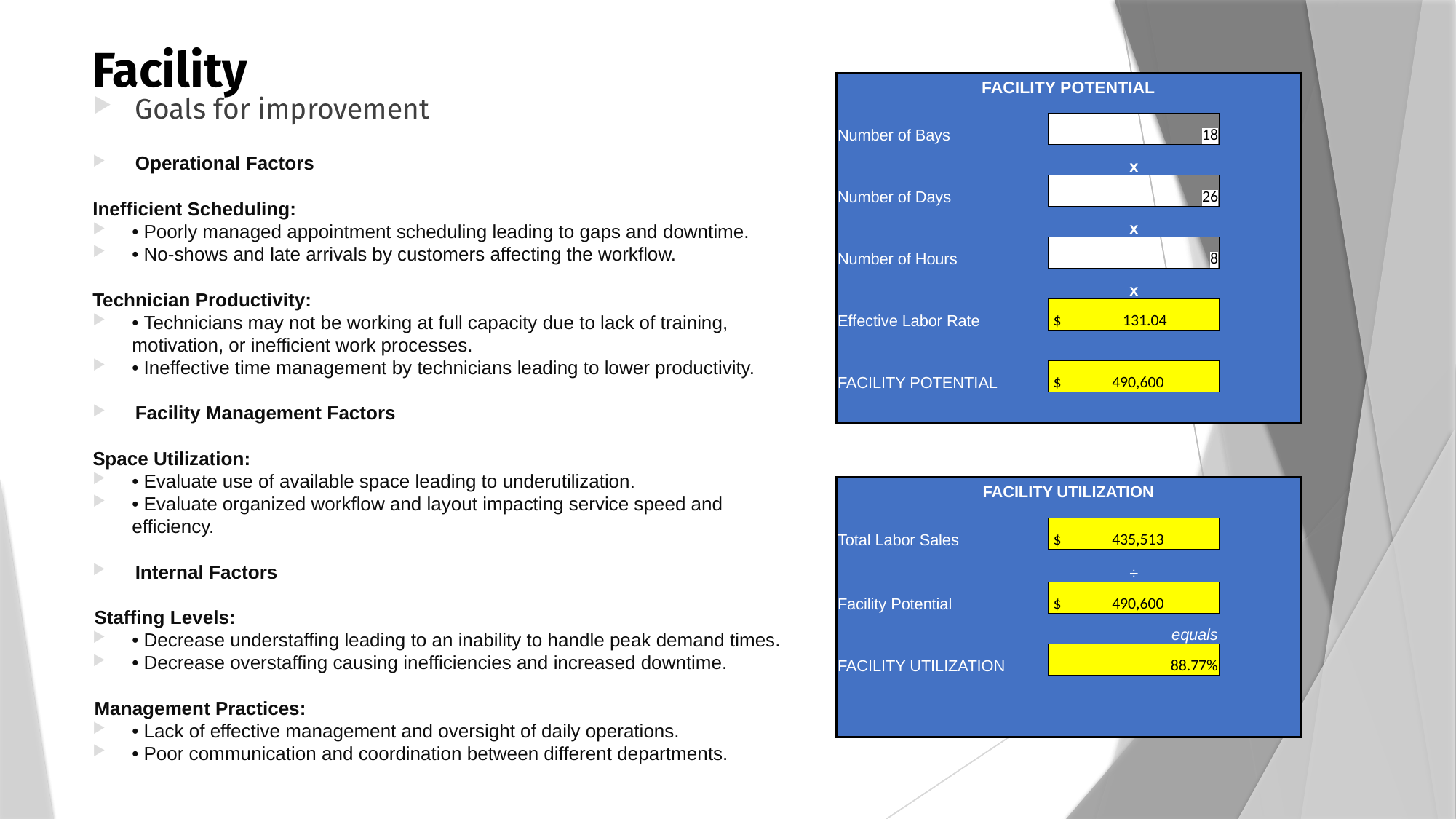

# Facility

Goals for improvement

Operational Factors

Inefficient Scheduling:
• Poorly managed appointment scheduling leading to gaps and downtime.
• No-shows and late arrivals by customers affecting the workflow.

Technician Productivity:
• Technicians may not be working at full capacity due to lack of training,     	motivation, or inefficient work processes.
• Ineffective time management by technicians leading to lower productivity.

Facility Management Factors

Space Utilization:
• Evaluate use of available space leading to underutilization.
• Evaluate organized workflow and layout impacting service speed and efficiency.

Internal Factors

Staffing Levels:
• Decrease understaffing leading to an inability to handle peak demand times.
• Decrease overstaffing causing inefficiencies and increased downtime.

Management Practices:
• Lack of effective management and oversight of daily operations.
• Poor communication and coordination between different departments.

| FACILITY POTENTIAL |  |  |  |
| --- | --- | --- | --- |
| Number of Bays | 18 |  |  |
|  | x |  |  |
| Number of Days | 26 |  |  |
|  | x |  |  |
| Number of Hours | 8 |  |  |
|  | x |  |  |
| Effective Labor Rate | $ 131.04 |  |  |
|  |  |  |  |
| FACILITY POTENTIAL | $ 490,600 |  |  |
|  |  |  |  |
|  |  |  |  |
| FACILITY UTILIZATION |  |  |  |
| Total Labor Sales | $ 435,513 |  |  |
|  | ÷ |  |  |
| Facility Potential | $ 490,600 |  |  |
|  | equals |  |  |
| FACILITY UTILIZATION | 88.77% |  |  |
|  |  |  |  |
|  |  |  |  |